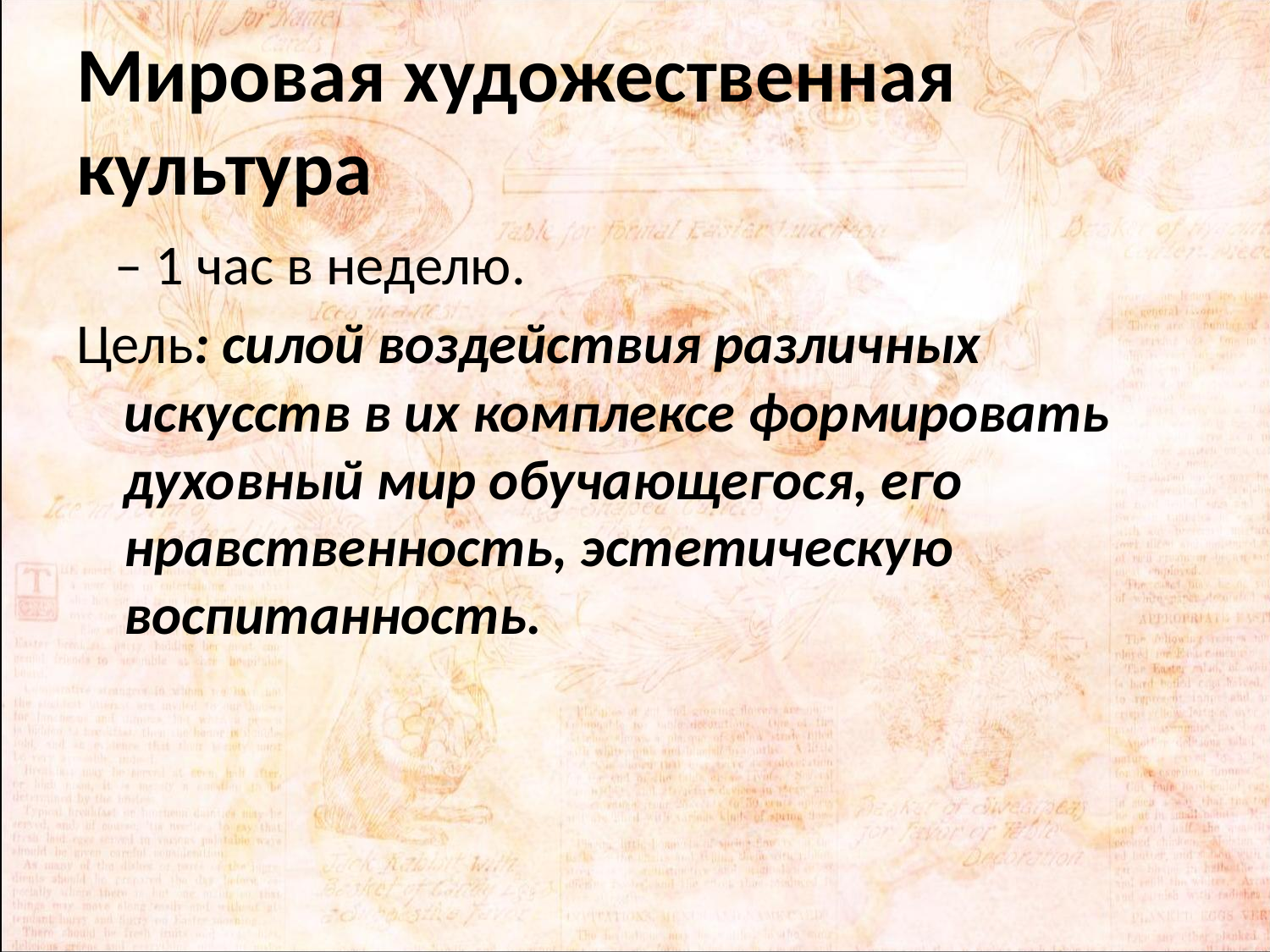

# Мировая художественная культура
   – 1 час в неделю.
Цель: силой воздействия различных искусств в их комплексе формировать духовный мир обучающегося, его нравственность, эстетическую воспитанность.